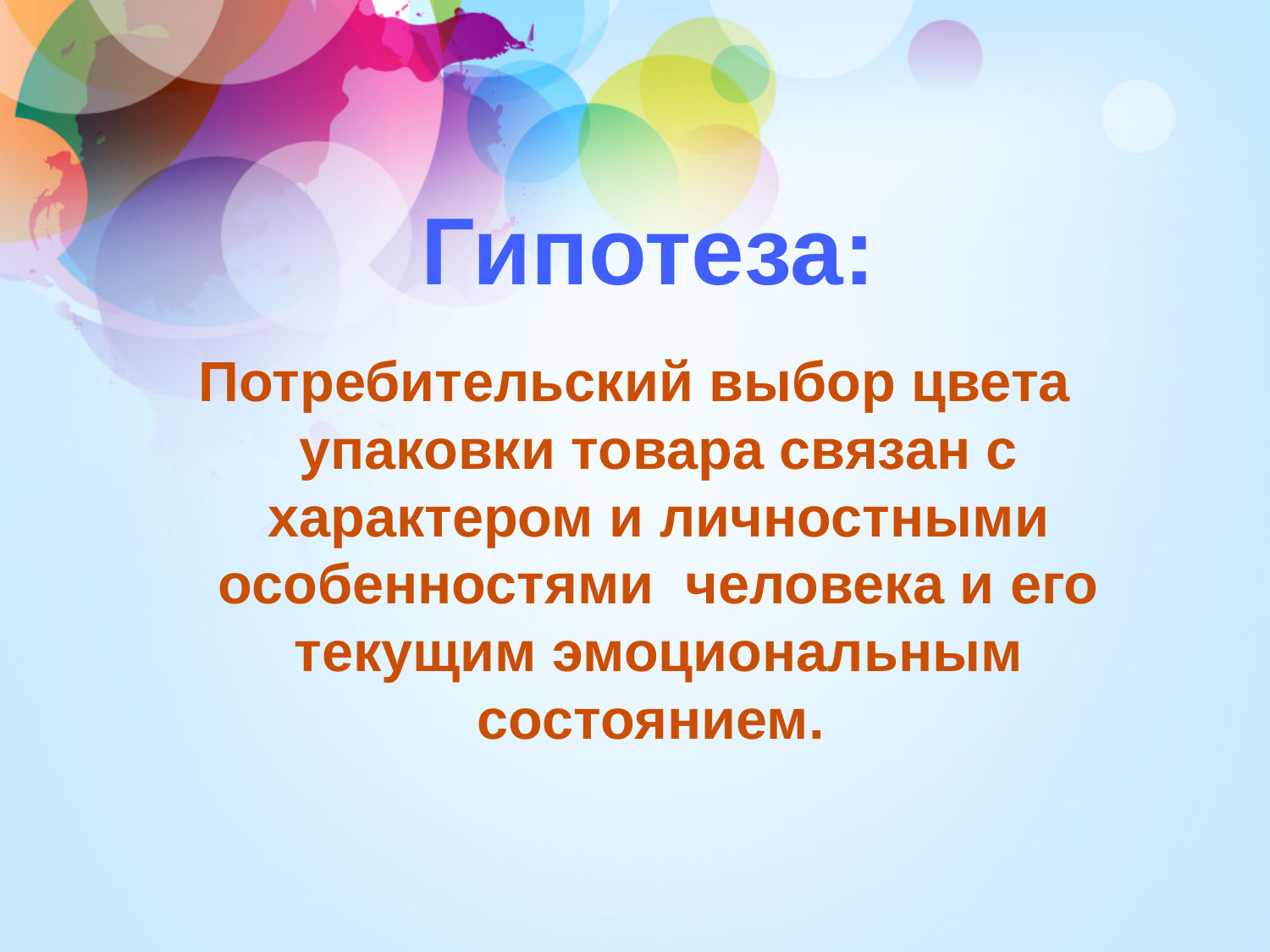

# Гипотеза:
Потребительский выбор цвета упаковки товара связан с характером и личностными особенностями  человека и его текущим эмоциональным состоянием.